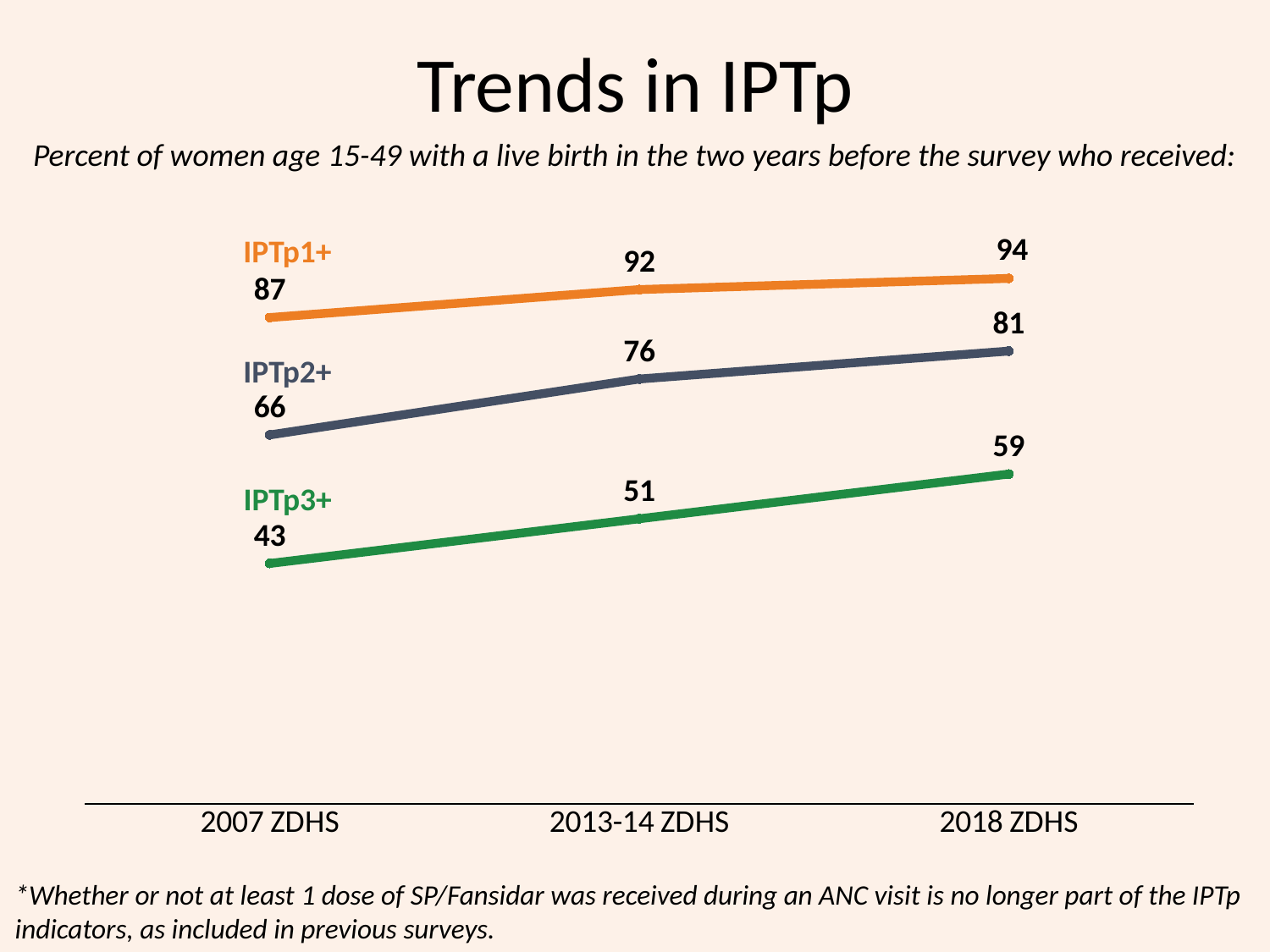

# Trends in IPTp
Percent of women age 15-49 with a live birth in the two years before the survey who received:

### Chart

| Category | Series 1 | Series 2 | Series 3 |
|---|---|---|---|
| 2007 ZDHS | 87.0 | 66.0 | 43.0 |
| 2013-14 ZDHS | 92.0 | 76.0 | 51.0 |
| 2018 ZDHS | 94.0 | 81.0 | 59.0 |
IPTp1+
IPTp2+
IPTp3+
*Whether or not at least 1 dose of SP/Fansidar was received during an ANC visit is no longer part of the IPTp indicators, as included in previous surveys.